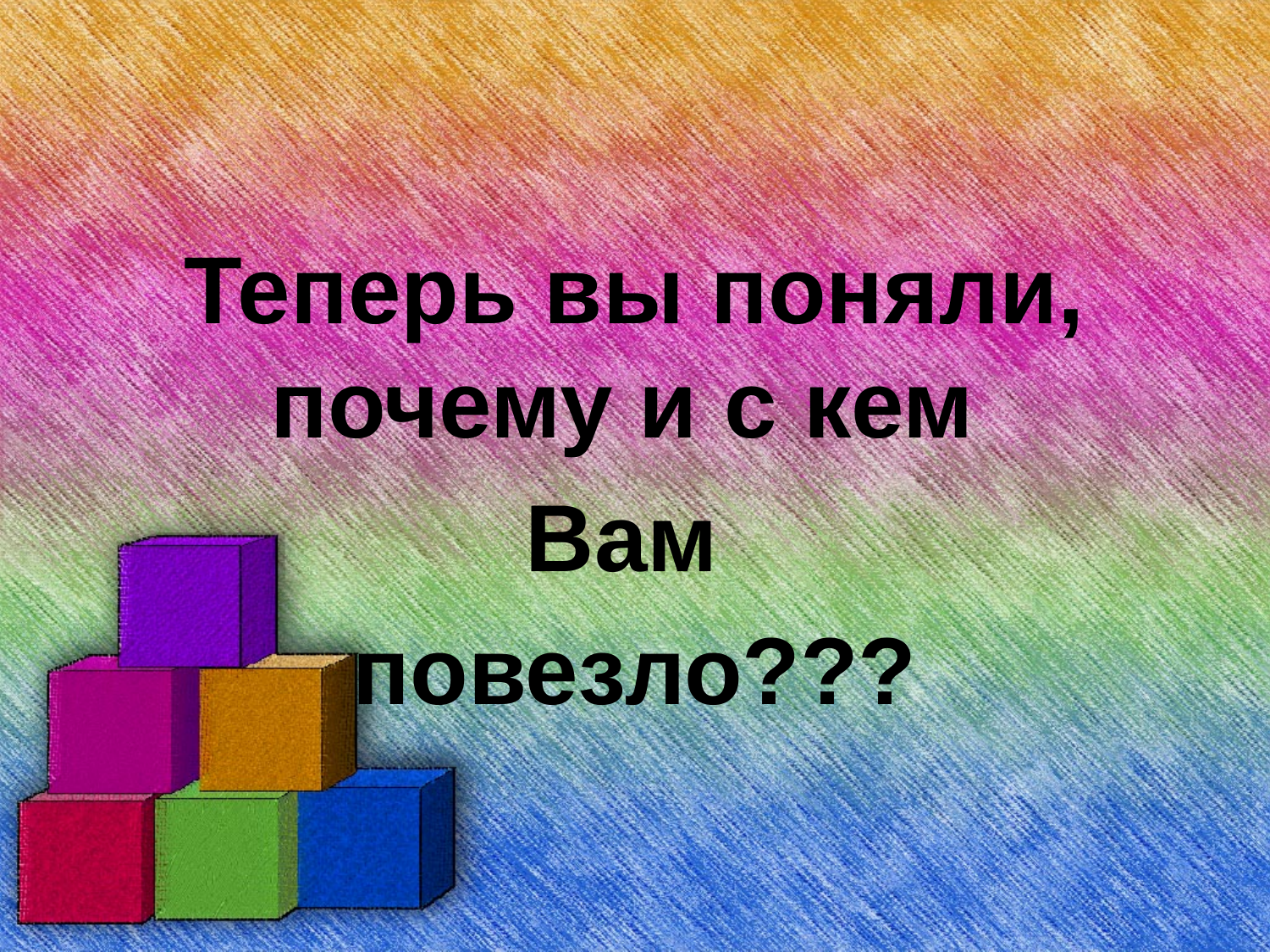

Теперь вы поняли, почему и с кем
Вам
повезло???